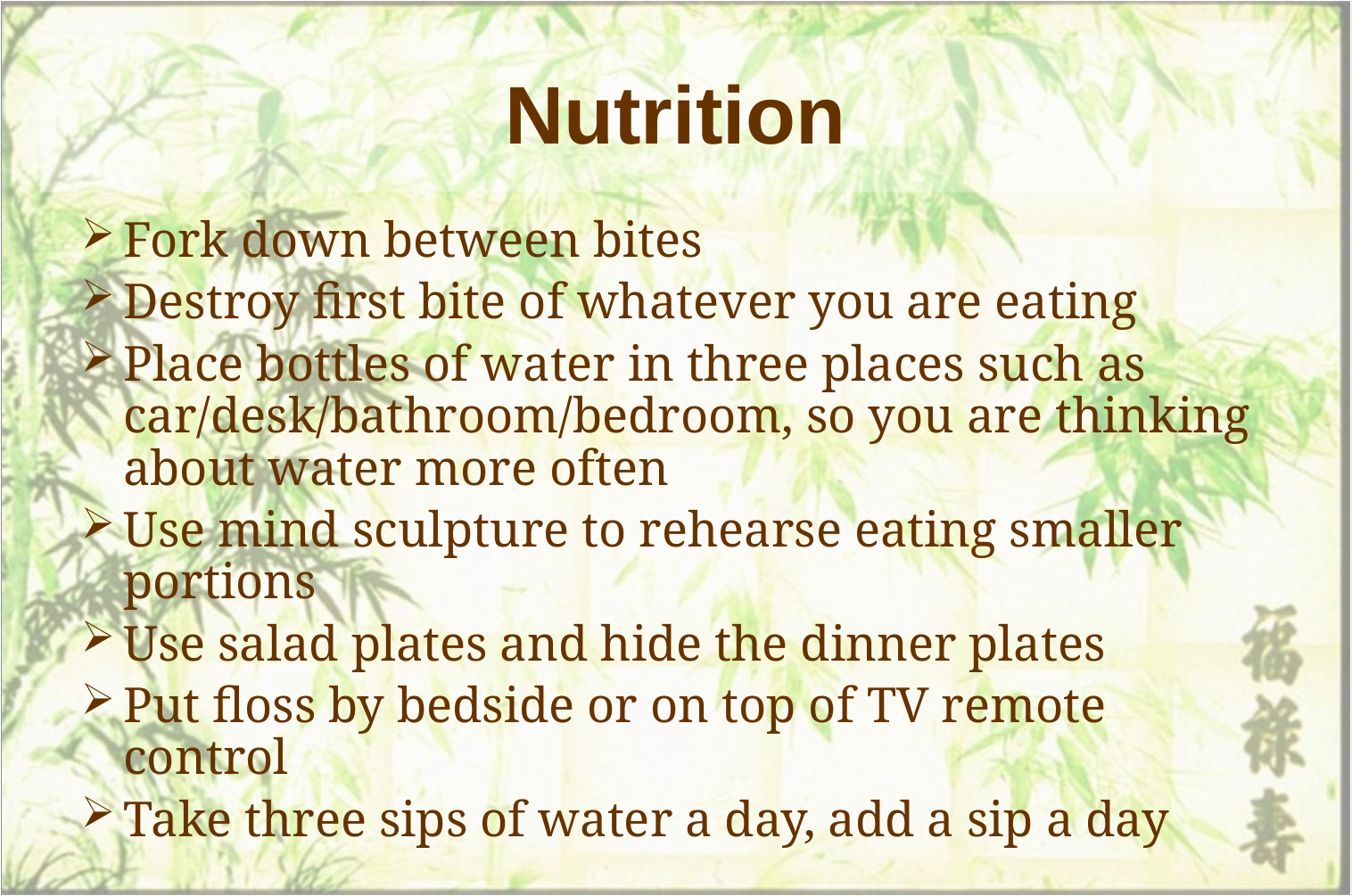

# Nutrition
Fork down between bites
Destroy first bite of whatever you are eating
Place bottles of water in three places such as car/desk/bathroom/bedroom, so you are thinking about water more often
Use mind sculpture to rehearse eating smaller portions
Use salad plates and hide the dinner plates
Put floss by bedside or on top of TV remote control
Take three sips of water a day, add a sip a day